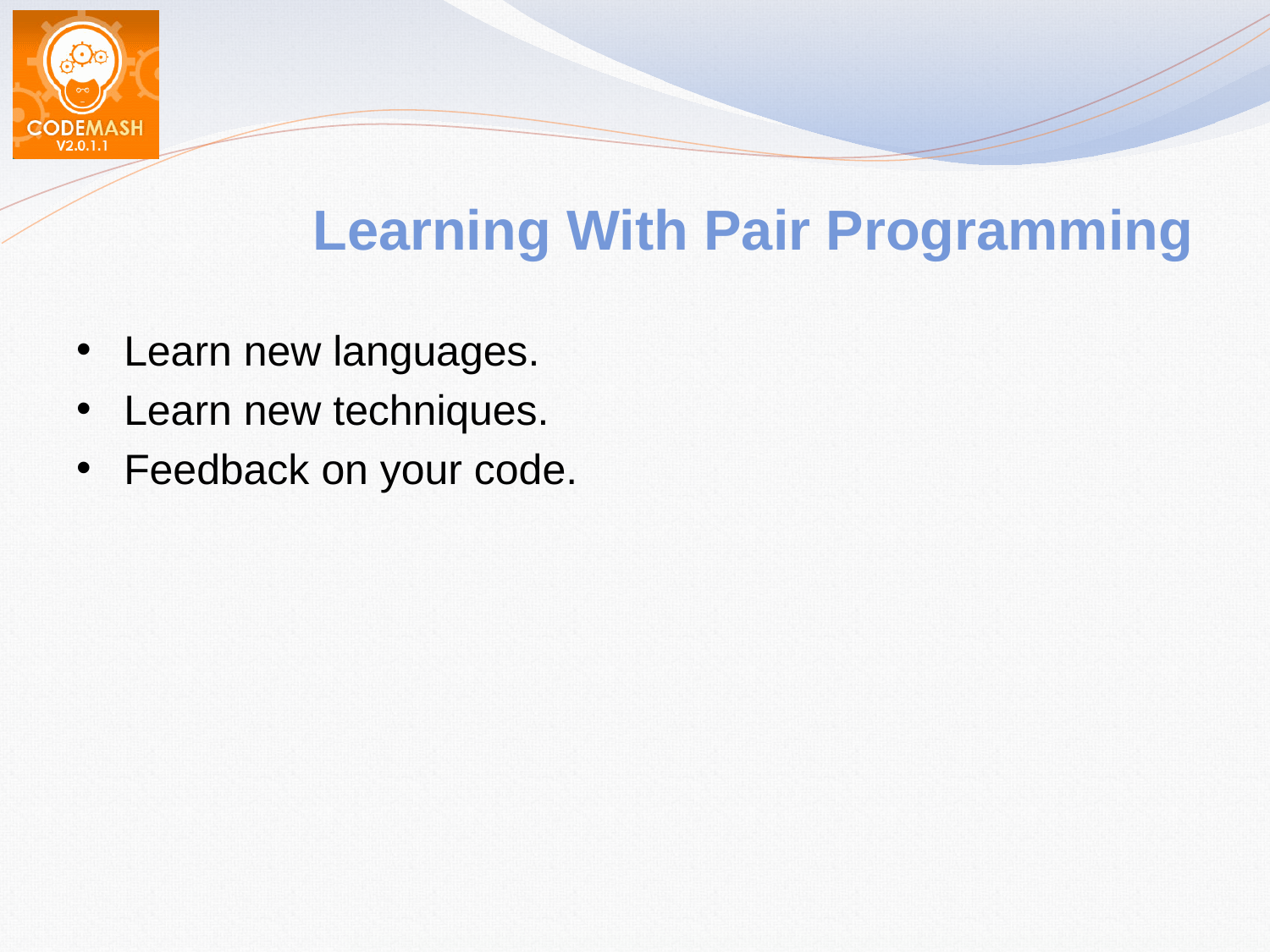

# Learning With Pair Programming
Learn new languages.
Learn new techniques.
Feedback on your code.